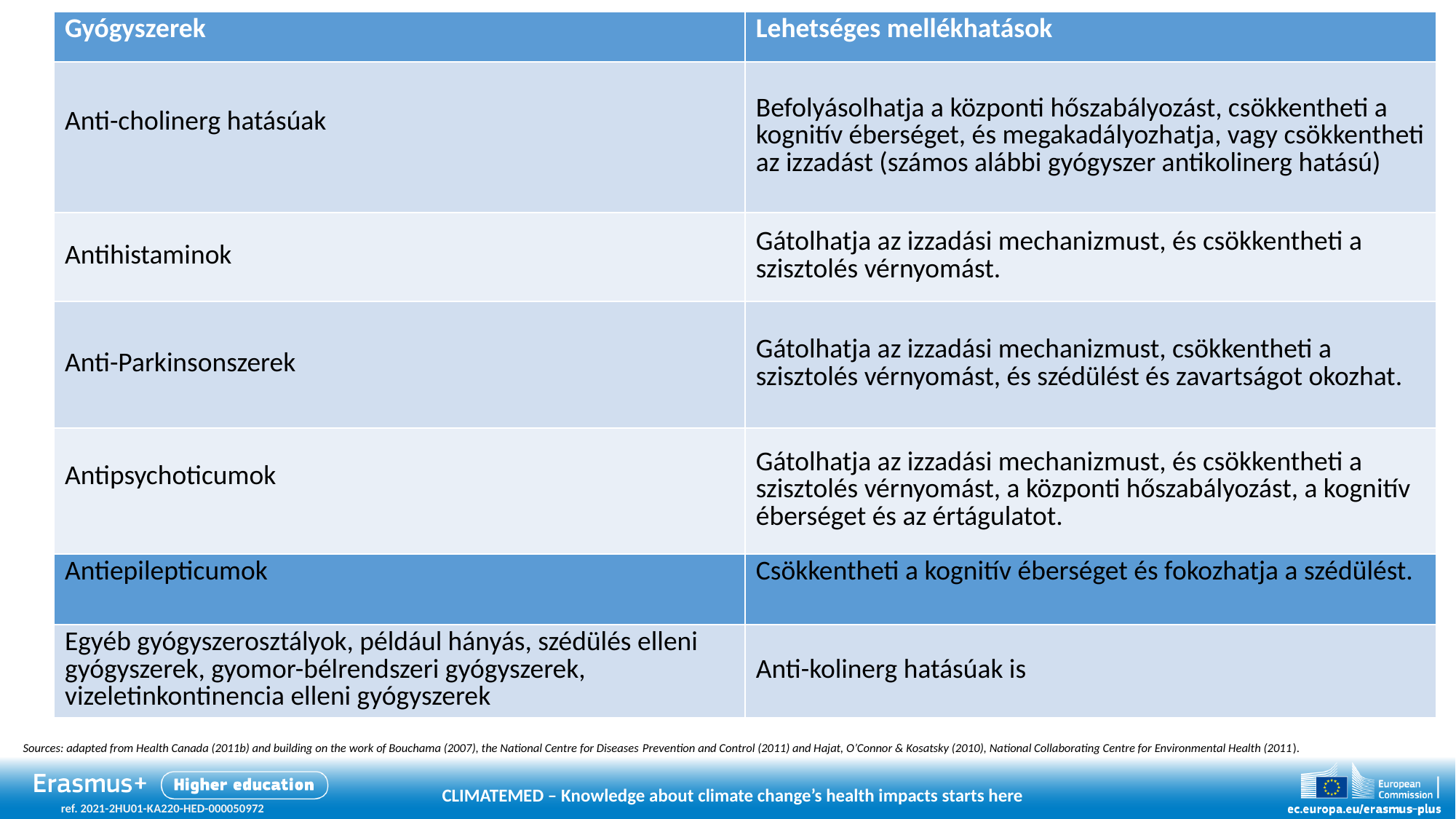

| Gyógyszerek | Lehetséges mellékhatások |
| --- | --- |
| Anti-cholinerg hatásúak | Befolyásolhatja a központi hőszabályozást, csökkentheti a kognitív éberséget, és megakadályozhatja, vagy csökkentheti az izzadást (számos alábbi gyógyszer antikolinerg hatású) |
| Antihistaminok | Gátolhatja az izzadási mechanizmust, és csökkentheti a szisztolés vérnyomást. |
| Anti-Parkinsonszerek | Gátolhatja az izzadási mechanizmust, csökkentheti a szisztolés vérnyomást, és szédülést és zavartságot okozhat. |
| Antipsychoticumok | Gátolhatja az izzadási mechanizmust, és csökkentheti a szisztolés vérnyomást, a központi hőszabályozást, a kognitív éberséget és az értágulatot. |
| Antiepilepticumok | Csökkentheti a kognitív éberséget és fokozhatja a szédülést. |
| --- | --- |
| Egyéb gyógyszerosztályok, például hányás, szédülés elleni gyógyszerek, gyomor-bélrendszeri gyógyszerek, vizeletinkontinencia elleni gyógyszerek | Anti-kolinerg hatásúak is |
Sources: adapted from Health Canada (2011b) and building on the work of Bouchama (2007), the National Centre for Diseases Prevention and Control (2011) and Hajat, O’Connor & Kosatsky (2010), National Collaborating Centre for Environmental Health (2011).